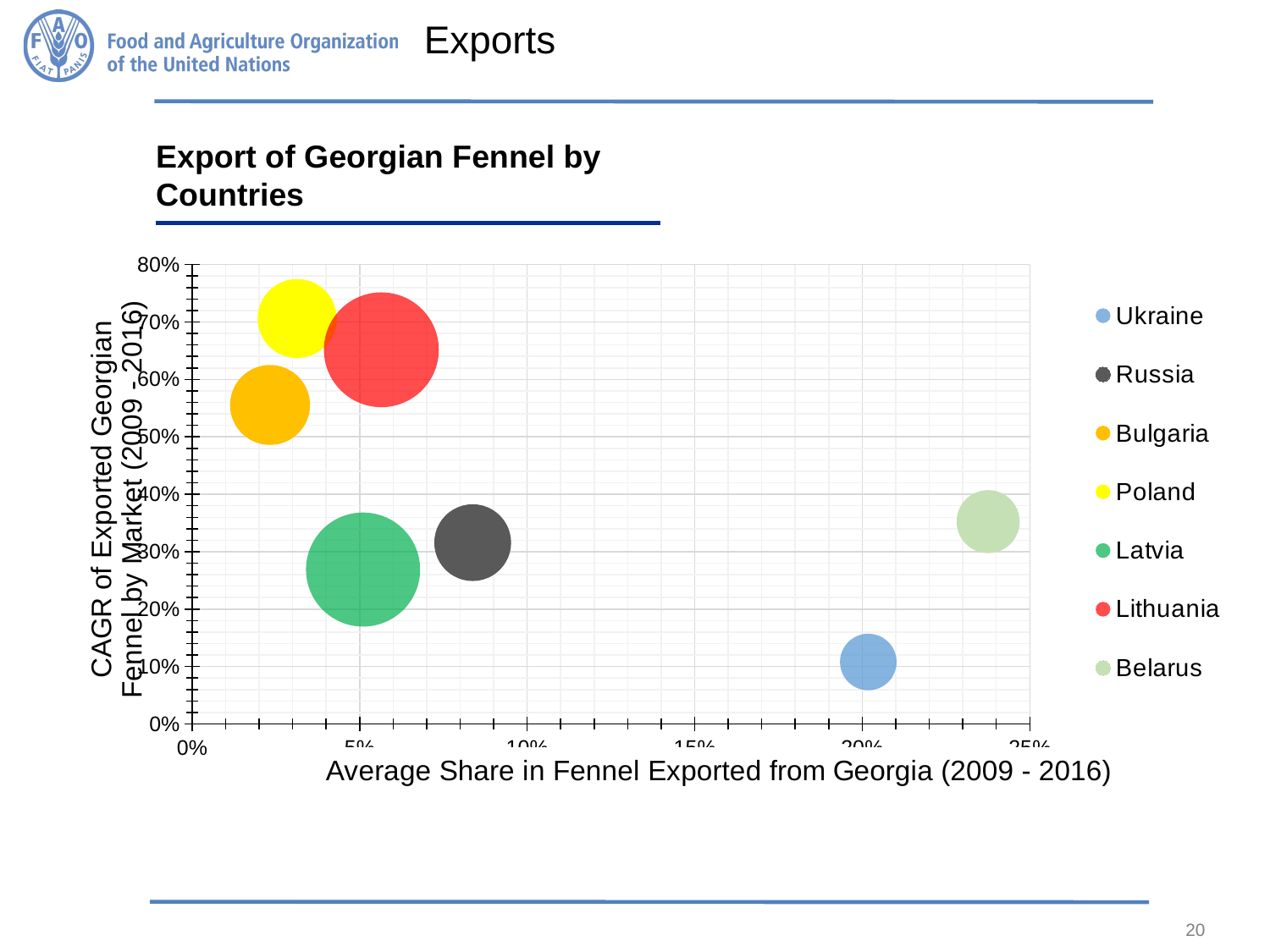

# Exports
Export of Georgian Fennel by Countries

### Chart

| Category | Ukraine | Russia | Bulgaria | Poland | Latvia | Lithuania | Belarus |
|---|---|---|---|---|---|---|---|
20